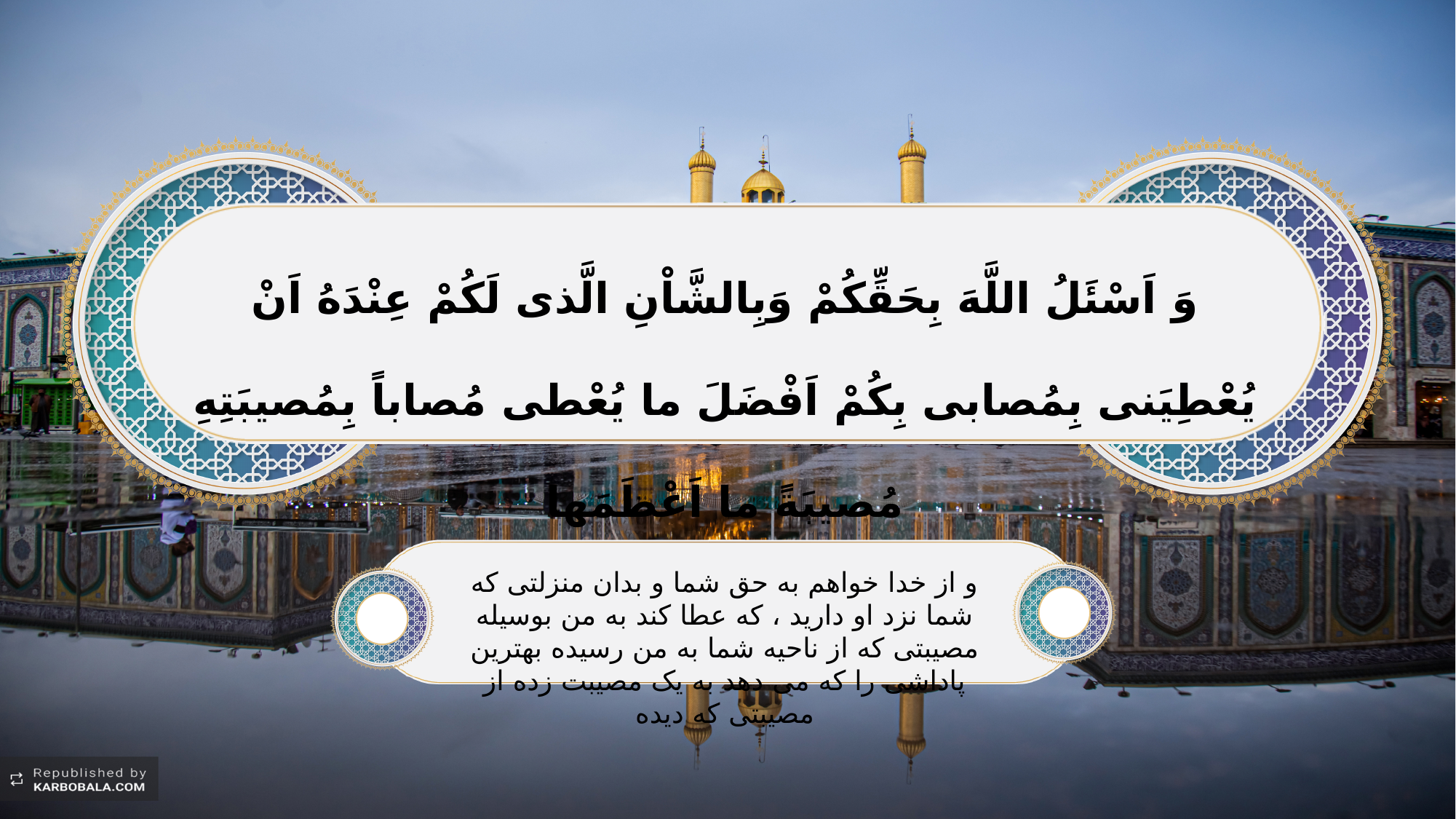

وَ اَسْئَلُ اللَّهَ بِحَقِّکُمْ وَبِالشَّاْنِ الَّذی لَکُمْ عِنْدَهُ اَنْ یُعْطِیَنی بِمُصابی بِکُمْ اَفْضَلَ ما یُعْطی مُصاباً بِمُصیبَتِهِ مُصیبَةً ما اَعْظَمَها
و از خدا خواهم به حق شما و بدان منزلتی که شما نزد او دارید ، که عطا کند به من بوسیله مصیبتی که از ناحیه شما به من رسیده بهترین پاداشی را که می دهد به یک مصیبت زده از مصیبتی که دیده